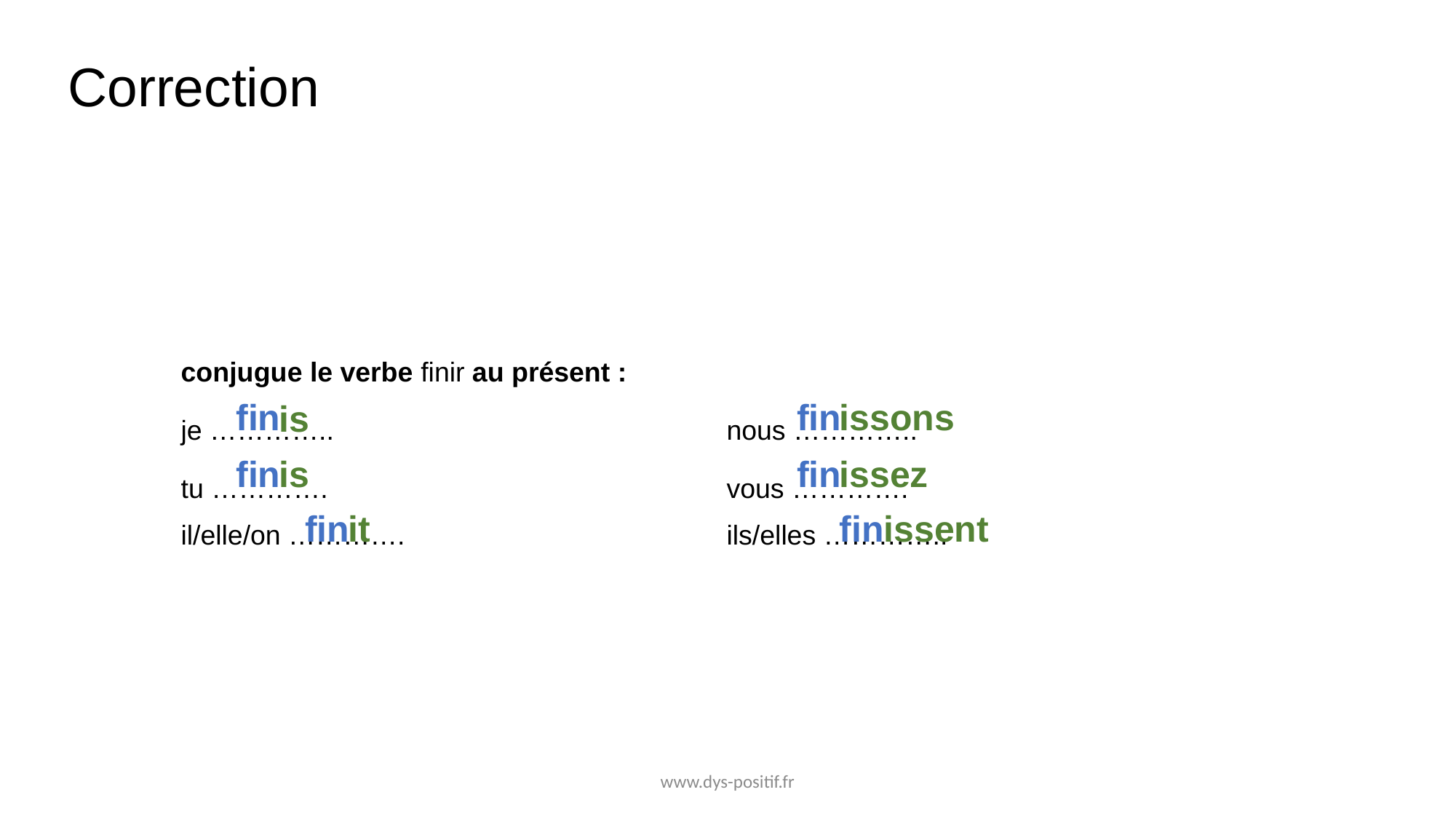

# Correction
conjugue le verbe finir au présent :
je …………..				nous …………..
tu ………….				vous ………….
il/elle/on ………….			ils/elles …………..
issons
fin
fin
is
is
fin
fin
issez
issent
it
fin
fin
www.dys-positif.fr